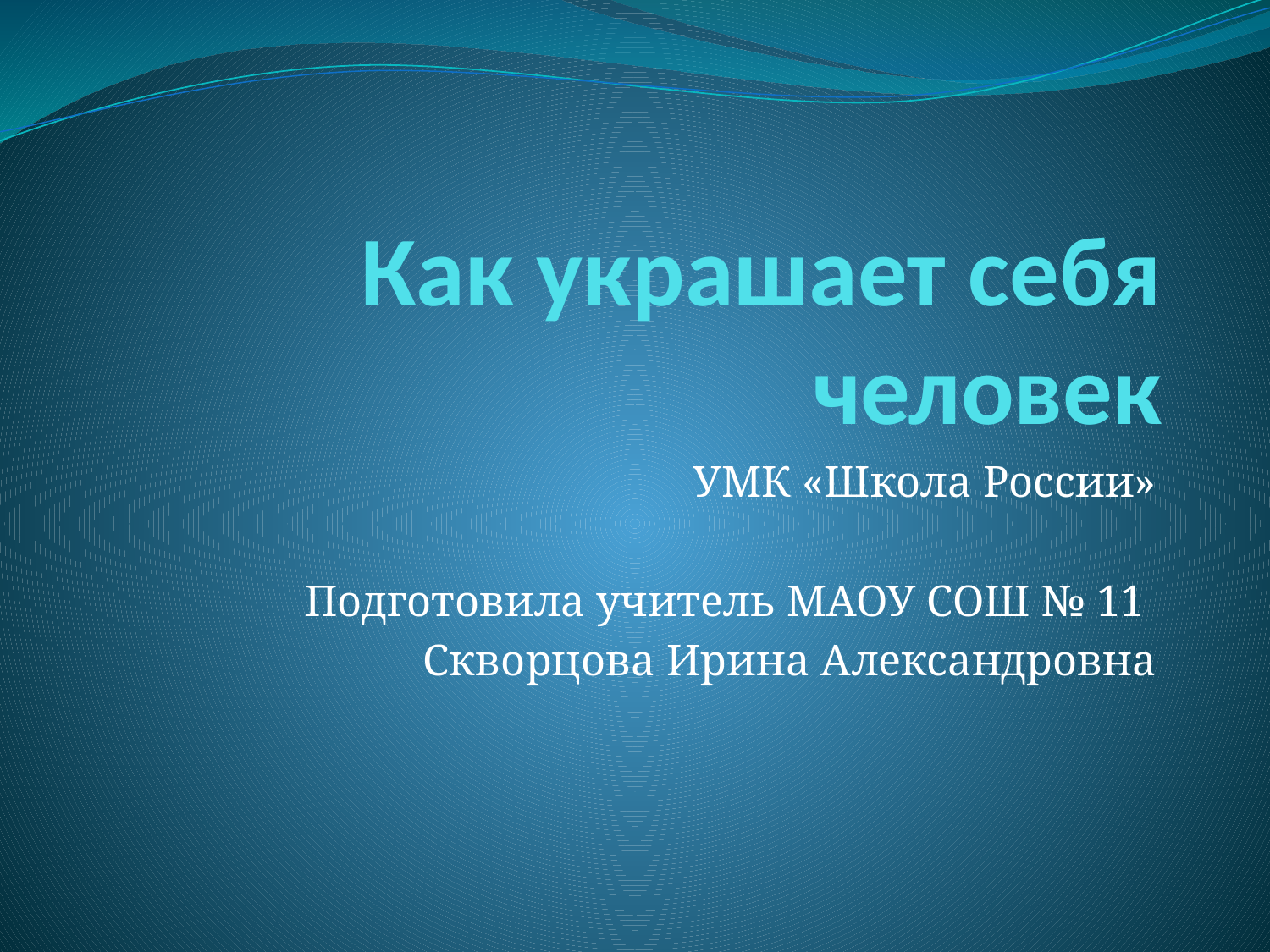

# Как украшает себя человек
УМК «Школа России»

Подготовила учитель МАОУ СОШ № 11
Скворцова Ирина Александровна